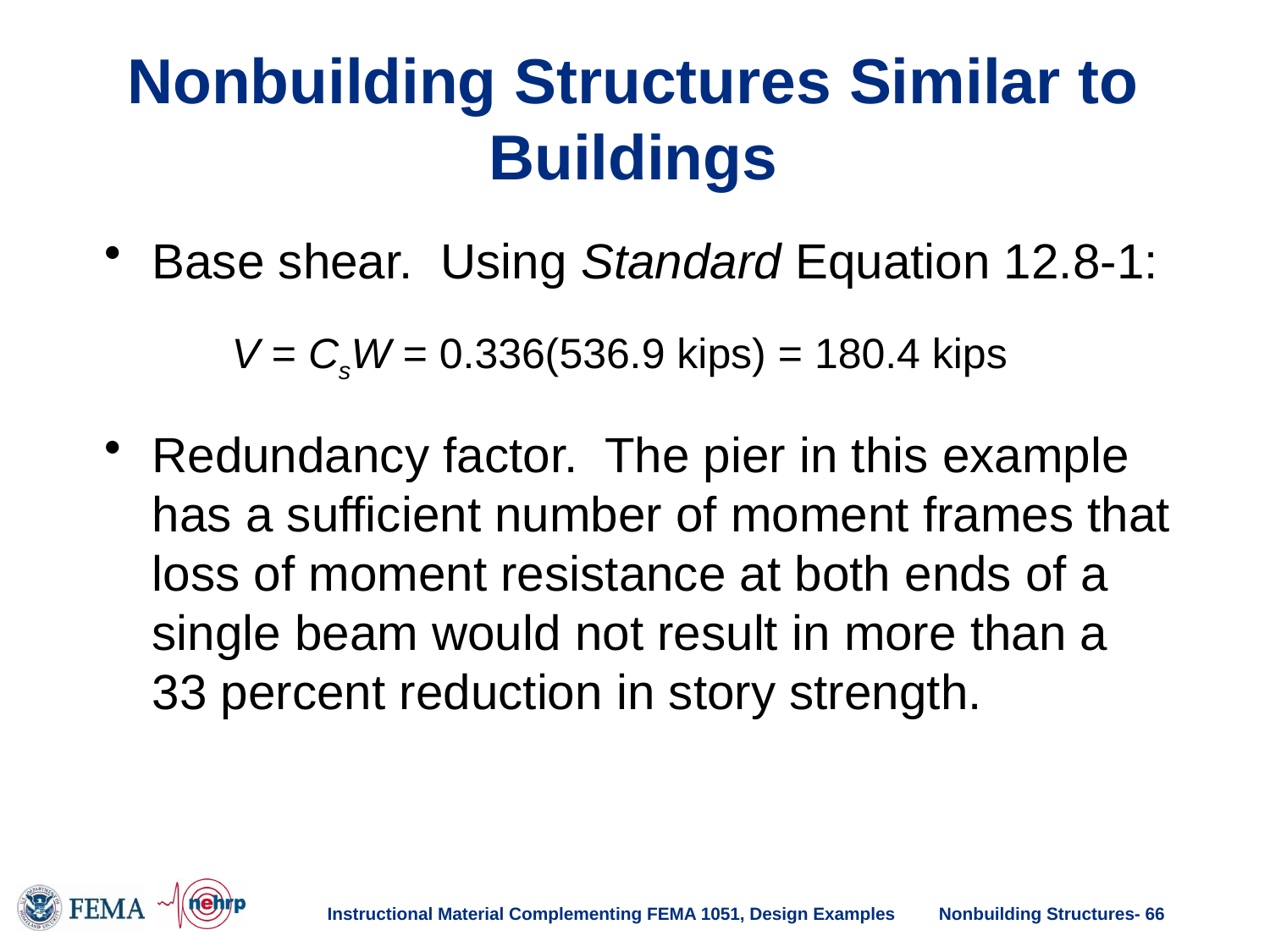

# Nonbuilding Structures Similar to Buildings
Base shear.  Using Standard Equation 12.8-1:

	V = CsW = 0.336(536.9 kips) = 180.4 kips

Redundancy factor.  The pier in this example has a sufficient number of moment frames that loss of moment resistance at both ends of a single beam would not result in more than a 33 percent reduction in story strength.

Instructional Material Complementing FEMA 1051, Design Examples
Nonbuilding Structures- 66